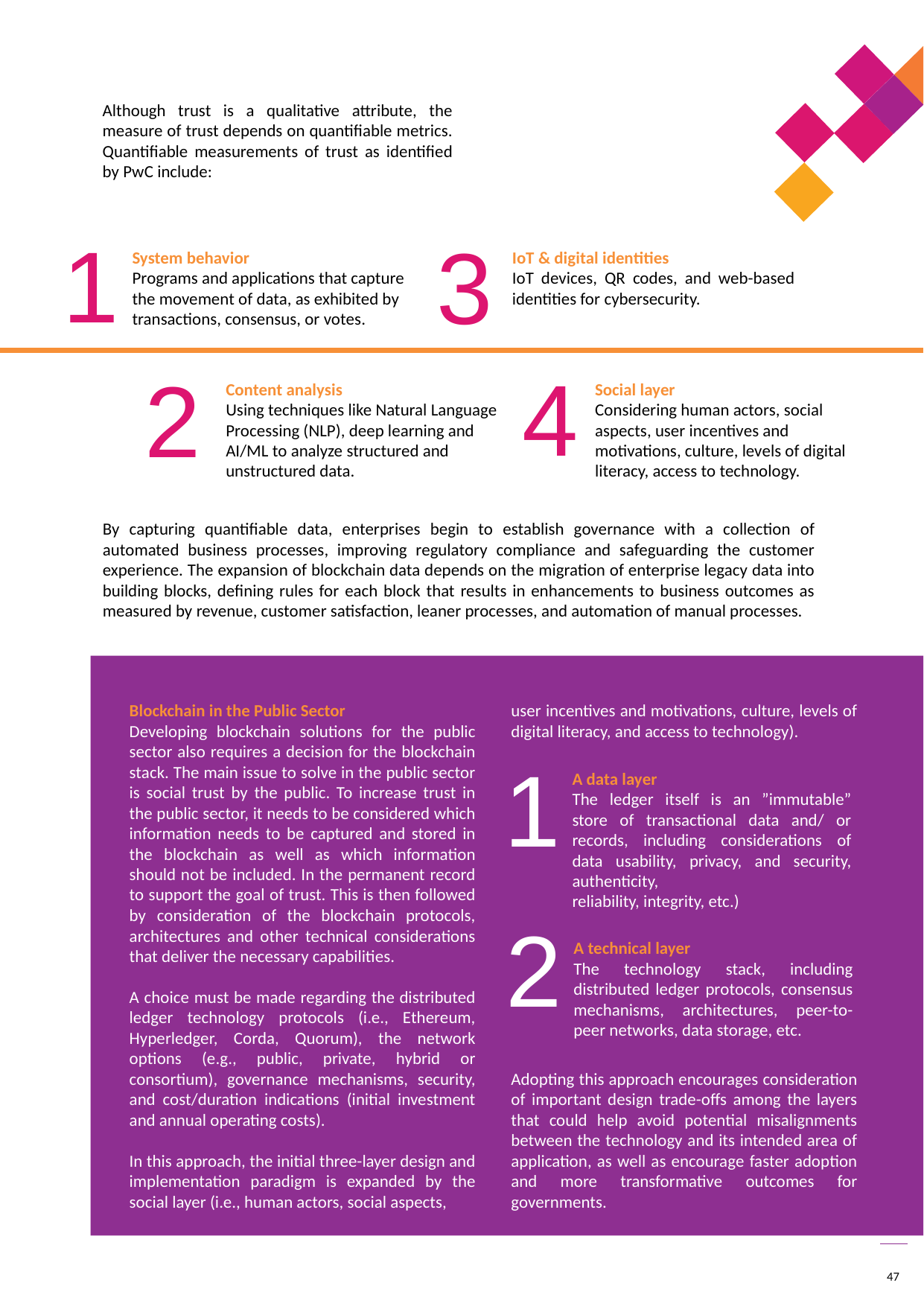

Although trust is a qualitative attribute, the measure of trust depends on quantifiable metrics. Quantifiable measurements of trust as identified by PwC include:
1
3
System behavior
Programs and applications that capture the movement of data, as exhibited by transactions, consensus, or votes.

IoT & digital identities
IoT devices, QR codes, and web-based identities for cybersecurity.

4
2
Content analysis
Using techniques like Natural Language Processing (NLP), deep learning and AI/ML to analyze structured and unstructured data.

Social layer
Considering human actors, social aspects, user incentives and
motivations, culture, levels of digital literacy, access to technology.

By capturing quantifiable data, enterprises begin to establish governance with a collection of automated business processes, improving regulatory compliance and safeguarding the customer experience. The expansion of blockchain data depends on the migration of enterprise legacy data into building blocks, defining rules for each block that results in enhancements to business outcomes as measured by revenue, customer satisfaction, leaner processes, and automation of manual processes.

Blockchain in the Public Sector
Developing blockchain solutions for the public sector also requires a decision for the blockchain stack. The main issue to solve in the public sector is social trust by the public. To increase trust in the public sector, it needs to be considered which information needs to be captured and stored in the blockchain as well as which information should not be included. In the permanent record to support the goal of trust. This is then followed by consideration of the blockchain protocols, architectures and other technical considerations that deliver the necessary capabilities.

A choice must be made regarding the distributed ledger technology protocols (i.e., Ethereum, Hyperledger, Corda, Quorum), the network options (e.g., public, private, hybrid or consortium), governance mechanisms, security, and cost/duration indications (initial investment and annual operating costs).

In this approach, the initial three-layer design and implementation paradigm is expanded by the social layer (i.e., human actors, social aspects,

user incentives and motivations, culture, levels of digital literacy, and access to technology).

Adopting this approach encourages consideration of important design trade-offs among the layers that could help avoid potential misalignments between the technology and its intended area of application, as well as encourage faster adoption and more transformative outcomes for governments.

1
A data layer
The ledger itself is an ”immutable” store of transactional data and/ or records, including considerations of data usability, privacy, and security, authenticity,
reliability, integrity, etc.)

2
A technical layer
The technology stack, including distributed ledger protocols, consensus mechanisms, architectures, peer-to-peer networks, data storage, etc.

47